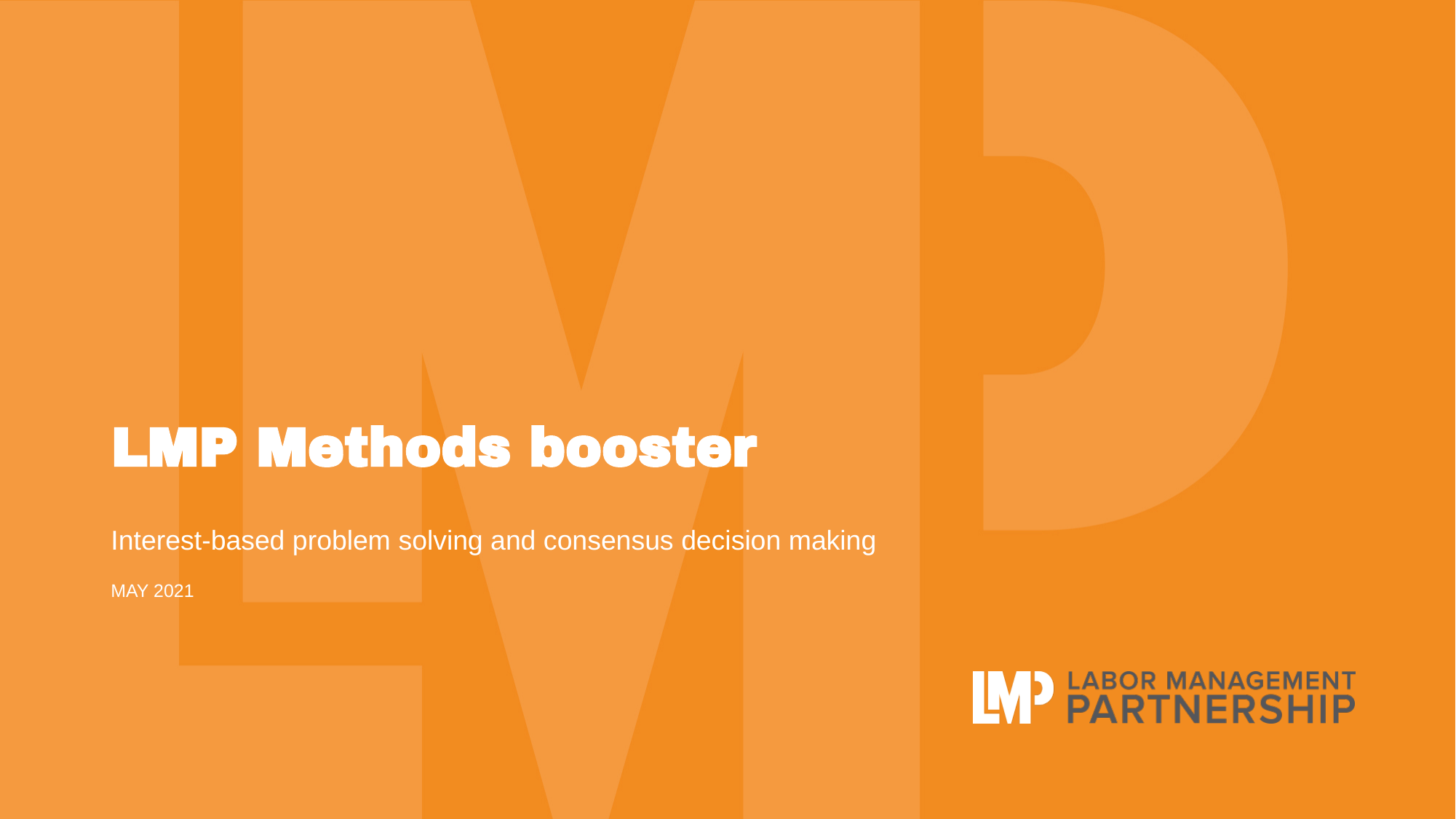

# LMP Methods booster
Interest-based problem solving and consensus decision making
May 2021